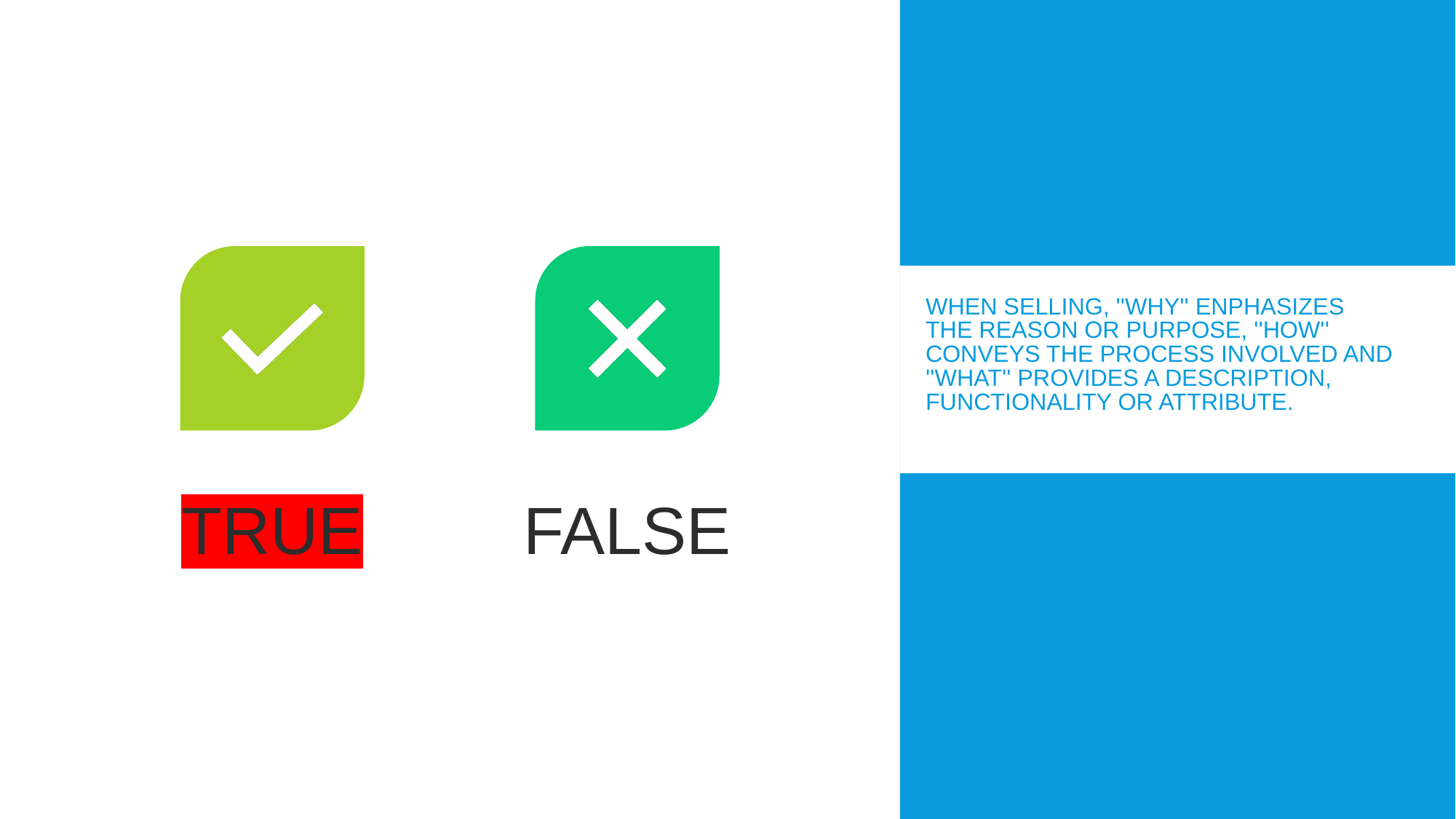

True
False

# When selling, ''Why'' enphasizes the reason or purpose, ''How'' conveys the process involved and ''What'' provides a description, functionality or attribute.